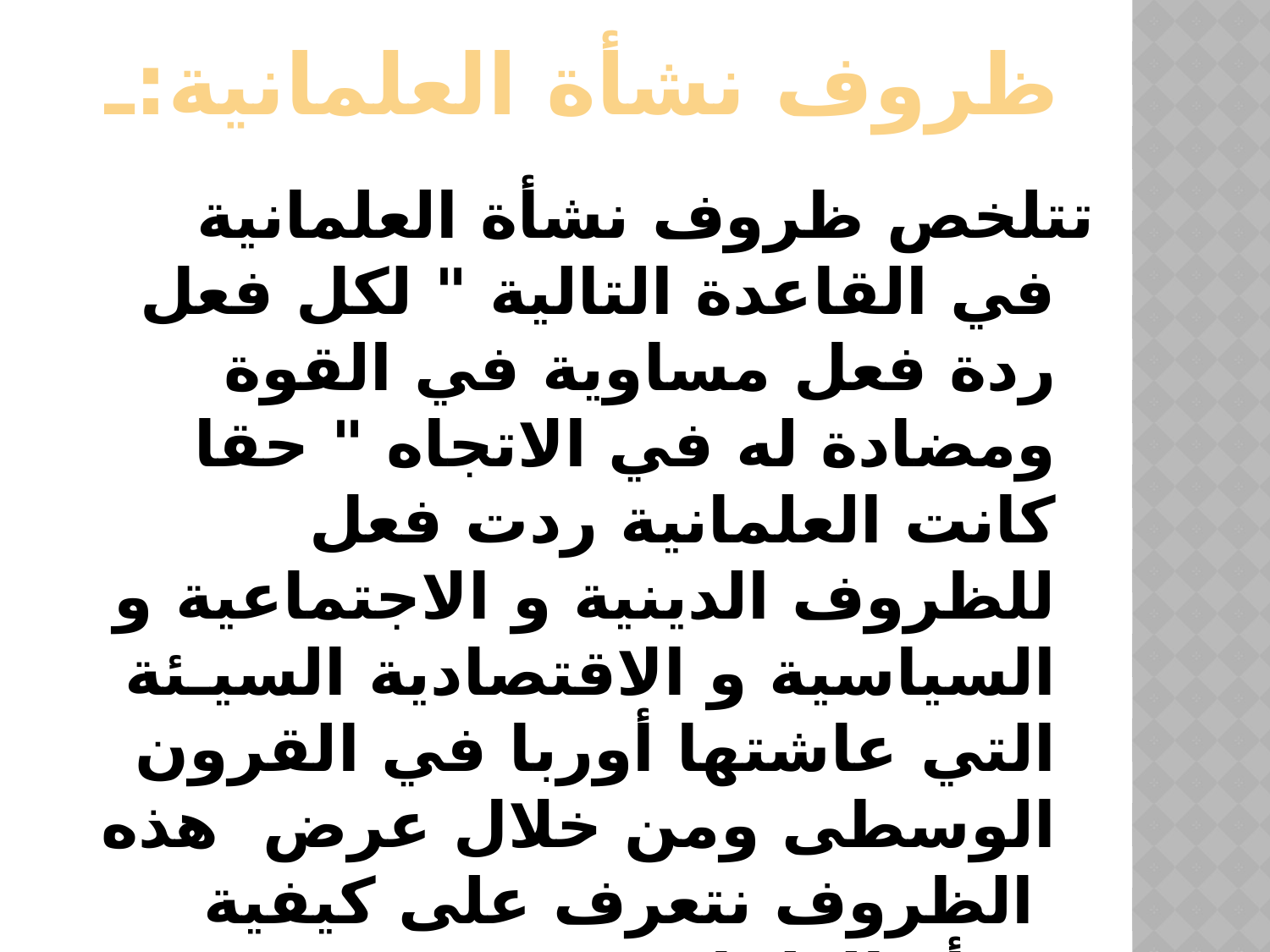

# ظروف نشأة العلمانية:ـ
تتلخص ظروف نشأة العلمانية في القاعدة التالية " لكل فعل ردة فعل مساوية في القوة ومضادة له في الاتجاه " حقا كانت العلمانية ردت فعل للظروف الدينية و الاجتماعية و السياسية و الاقتصادية السيـئة التي عاشتها أوربا في القرون الوسطى ومن خلال عرض  هذه  الظروف نتعرف على كيفية نشأة العلمانية
أولا: الظروف الدينية :ــ
عاشت أوربا فتره قاست فيها قهر الكنيسة وتسلطها الفكري على العقدي و العلمي  في نفس الوقت